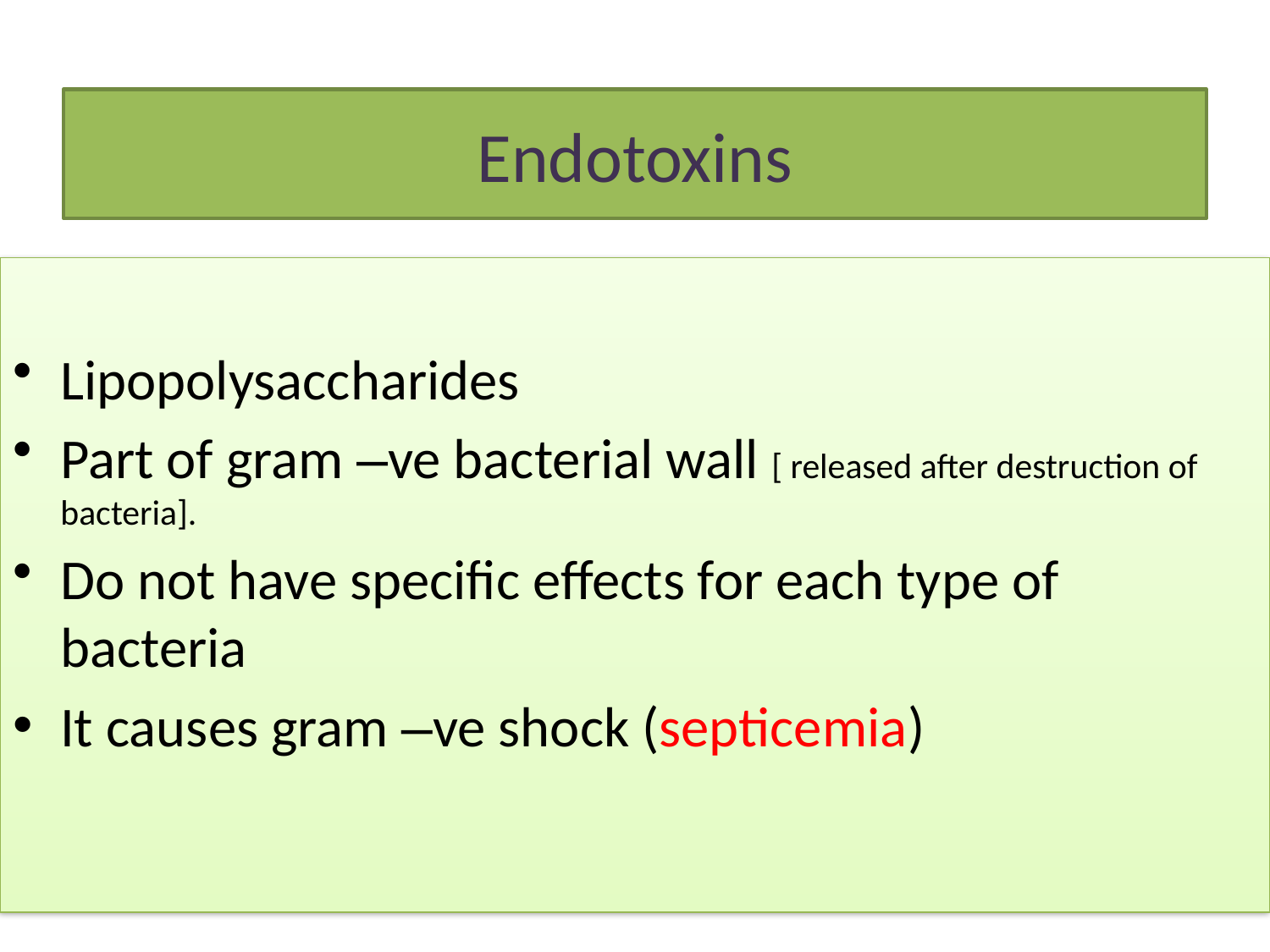

# Endotoxins

Lipopolysaccharides
Part of gram –ve bacterial wall [ released after destruction of bacteria].
Do not have specific effects for each type of bacteria
It causes gram –ve shock (septicemia)